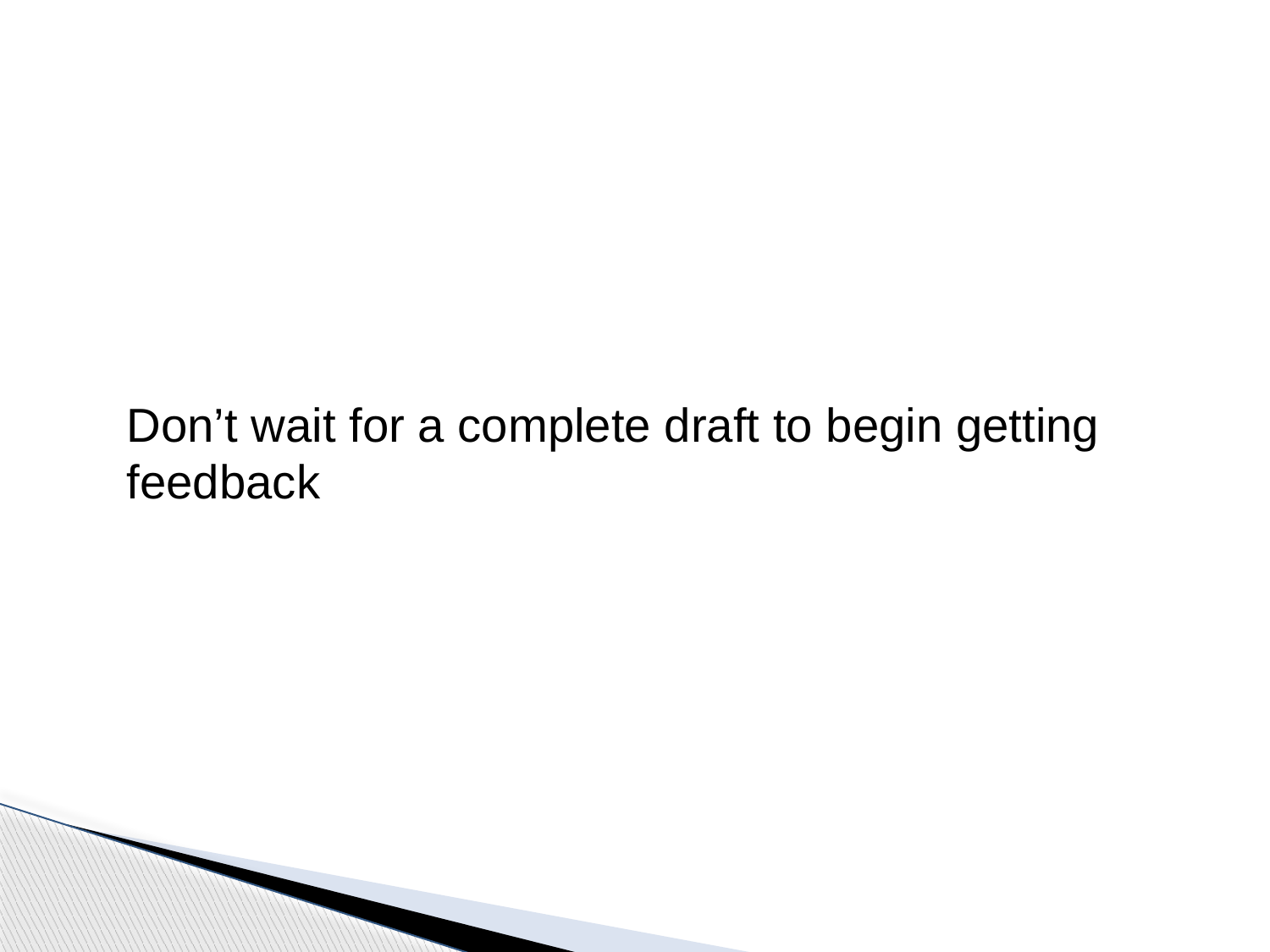

#

Don’t wait for a complete draft to begin getting feedback